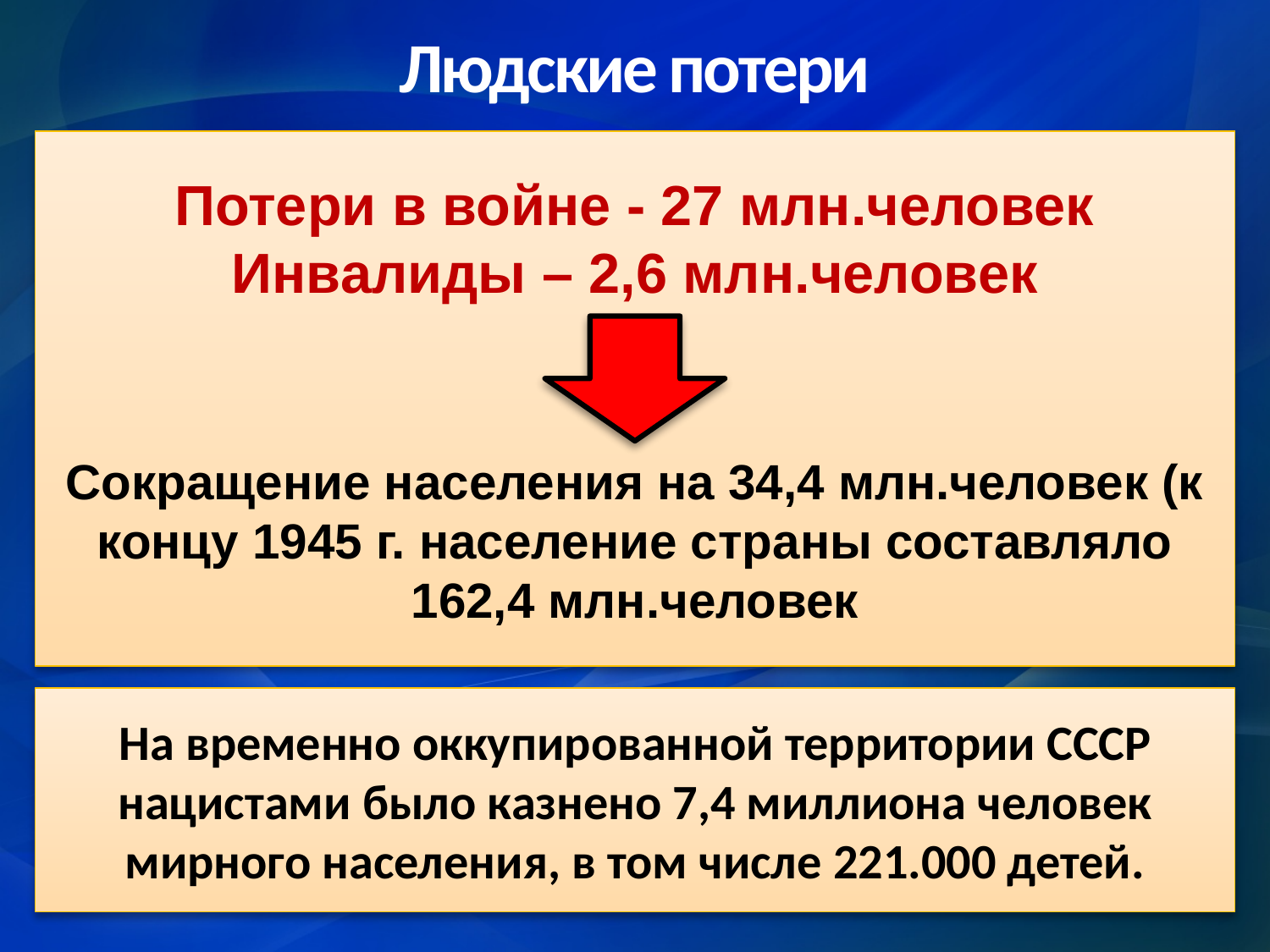

# Людские потери
Потери в войне - 27 млн.человек
Инвалиды – 2,6 млн.человек

Сокращение населения на 34,4 млн.человек (к концу 1945 г. население страны составляло 162,4 млн.человек

На временно оккупированной территории СССР нацистами было казнено 7,4 миллиона человек мирного населения, в том числе 221.000 детей.